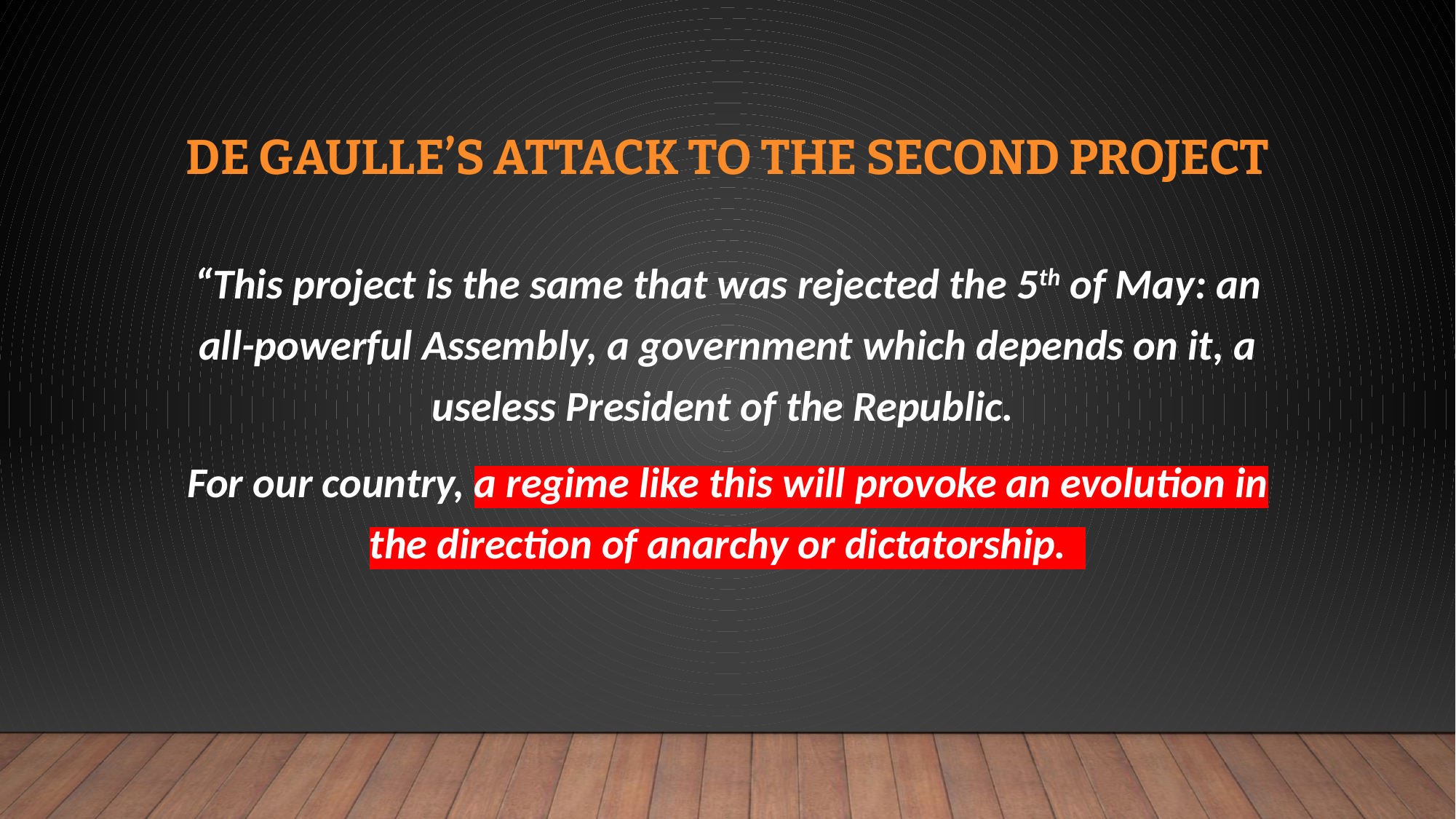

# DE GAULLE’S ATTACK TO THE SECOND PROJECT
“This project is the same that was rejected the 5th of May: an all-powerful Assembly, a government which depends on it, a useless President of the Republic.
For our country, a regime like this will provoke an evolution in the direction of anarchy or dictatorship.